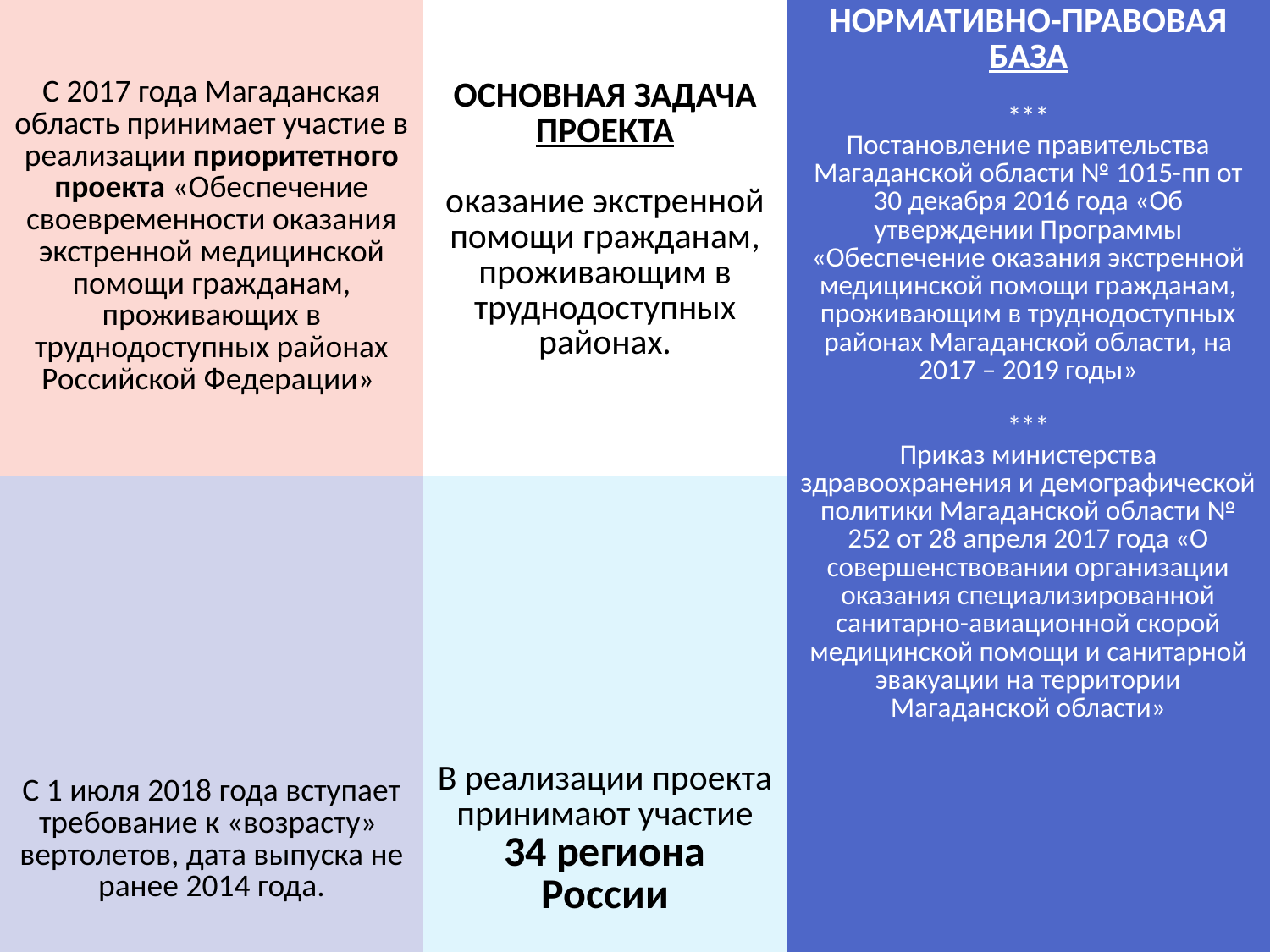

| С 2017 года Магаданская область принимает участие в реализации приоритетного проекта «Обеспечение своевременности оказания экстренной медицинской помощи гражданам, проживающих в труднодоступных районах Российской Федерации» | ОСНОВНАЯ ЗАДАЧА ПРОЕКТА оказание экстренной помощи гражданам, проживающим в труднодоступных районах. | НОРМАТИВНО-ПРАВОВАЯ БАЗА \*\*\* Постановление правительства Магаданской области № 1015-пп от 30 декабря 2016 года «Об утверждении Программы «Обеспечение оказания экстренной медицинской помощи гражданам, проживающим в труднодоступных районах Магаданской области, на 2017 – 2019 годы» \*\*\* Приказ министерства здравоохранения и демографической политики Магаданской области № 252 от 28 апреля 2017 года «О совершенствовании организации оказания специализированной санитарно-авиационной скорой медицинской помощи и санитарной эвакуации на территории Магаданской области» |
| --- | --- | --- |
| С 1 июля 2018 года вступает требование к «возрасту» вертолетов, дата выпуска не ранее 2014 года. | В реализации проекта принимают участие 34 региона России |  |